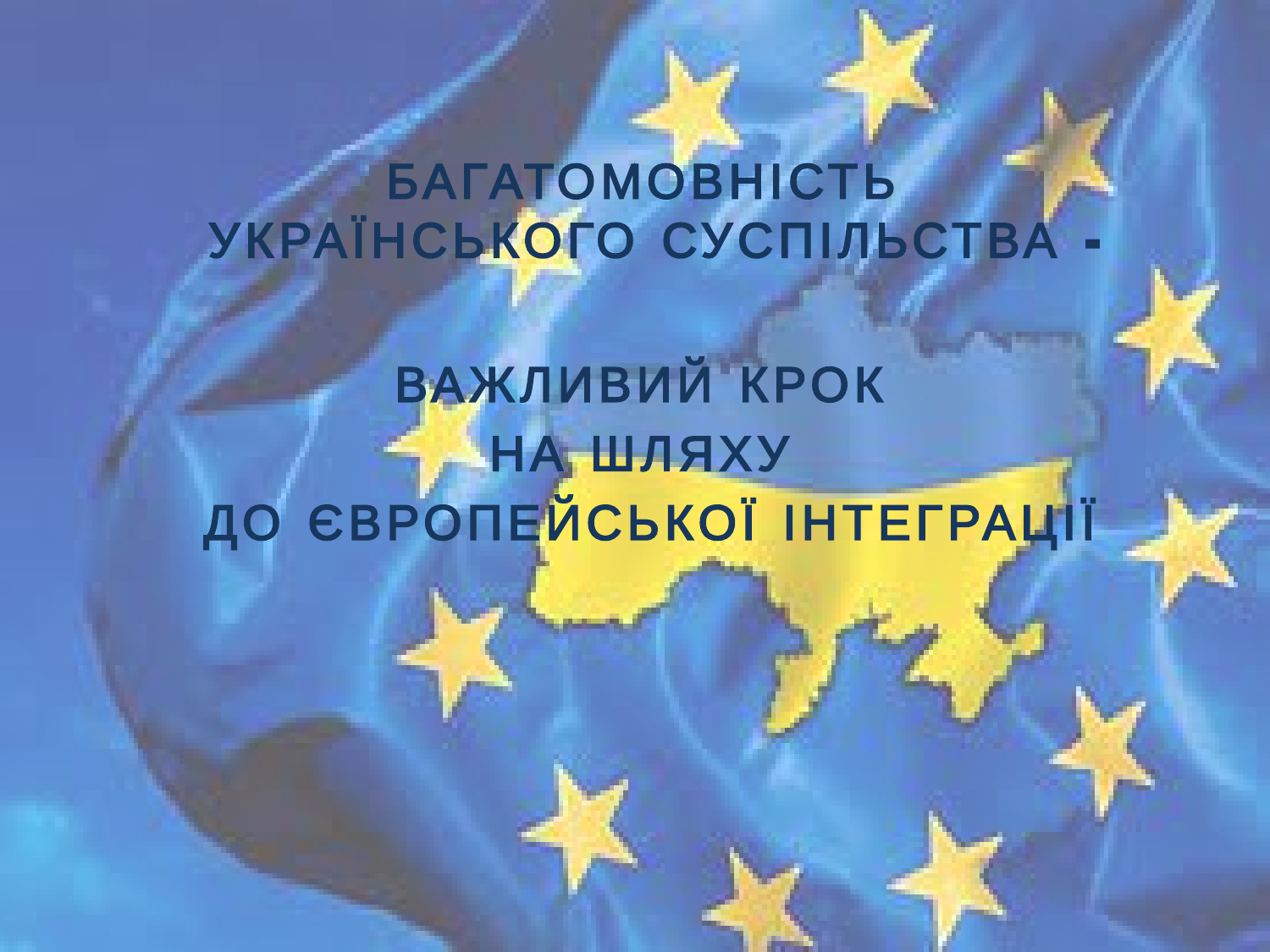

# БАГАТОМОВНІСТЬ УКРАЇНСЬКОГО СУСПІЛЬСТВА -
ВАЖЛИВИЙ КРОК
НА ШЛЯХУ
ДО ЄВРОПЕЙСЬКОЇ ІНТЕГРАЦІЇ